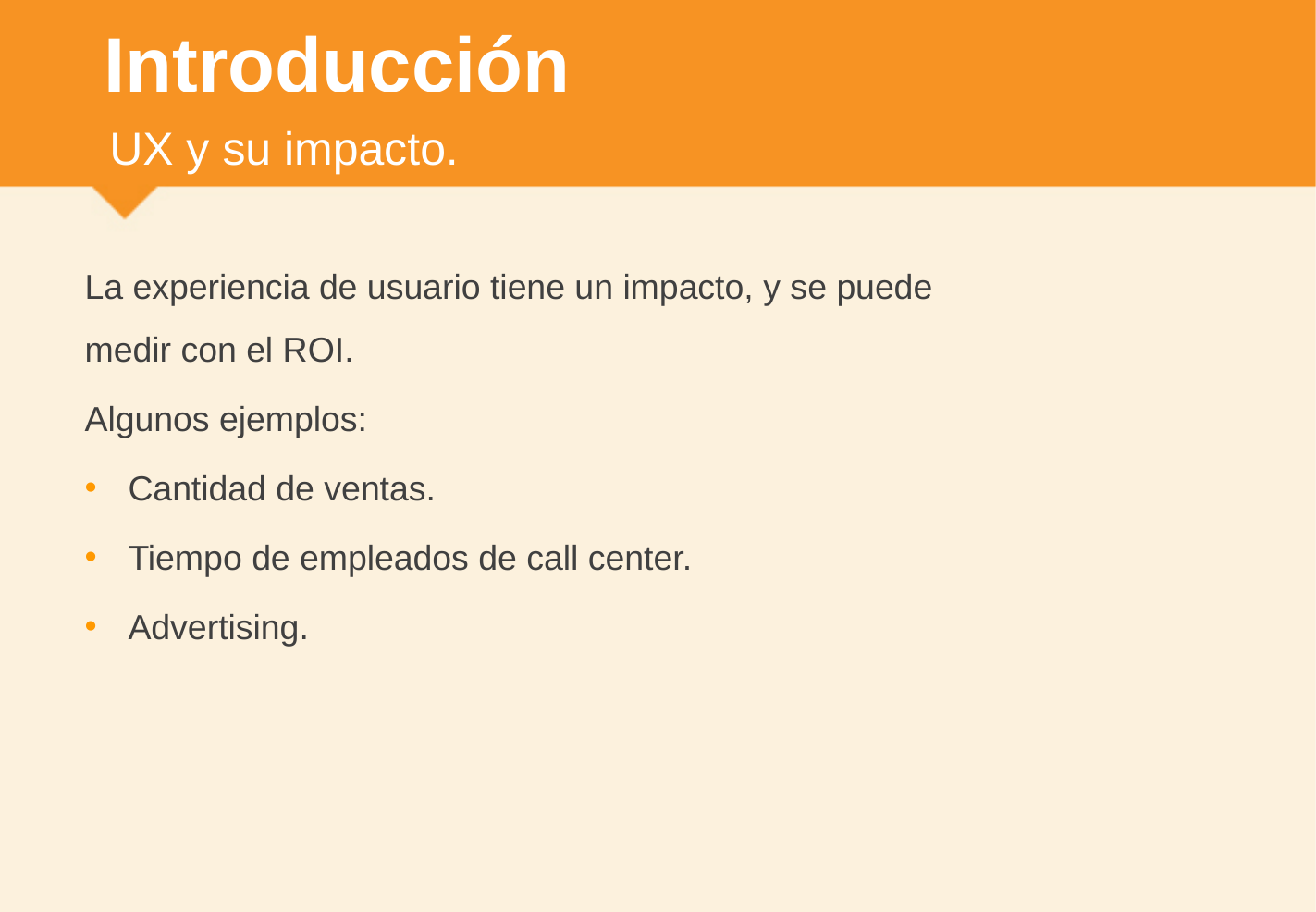

# Introducción
UX y su impacto.
La experiencia de usuario tiene un impacto, y se puede medir con el ROI.
Algunos ejemplos:
Cantidad de ventas.
Tiempo de empleados de call center.
Advertising.